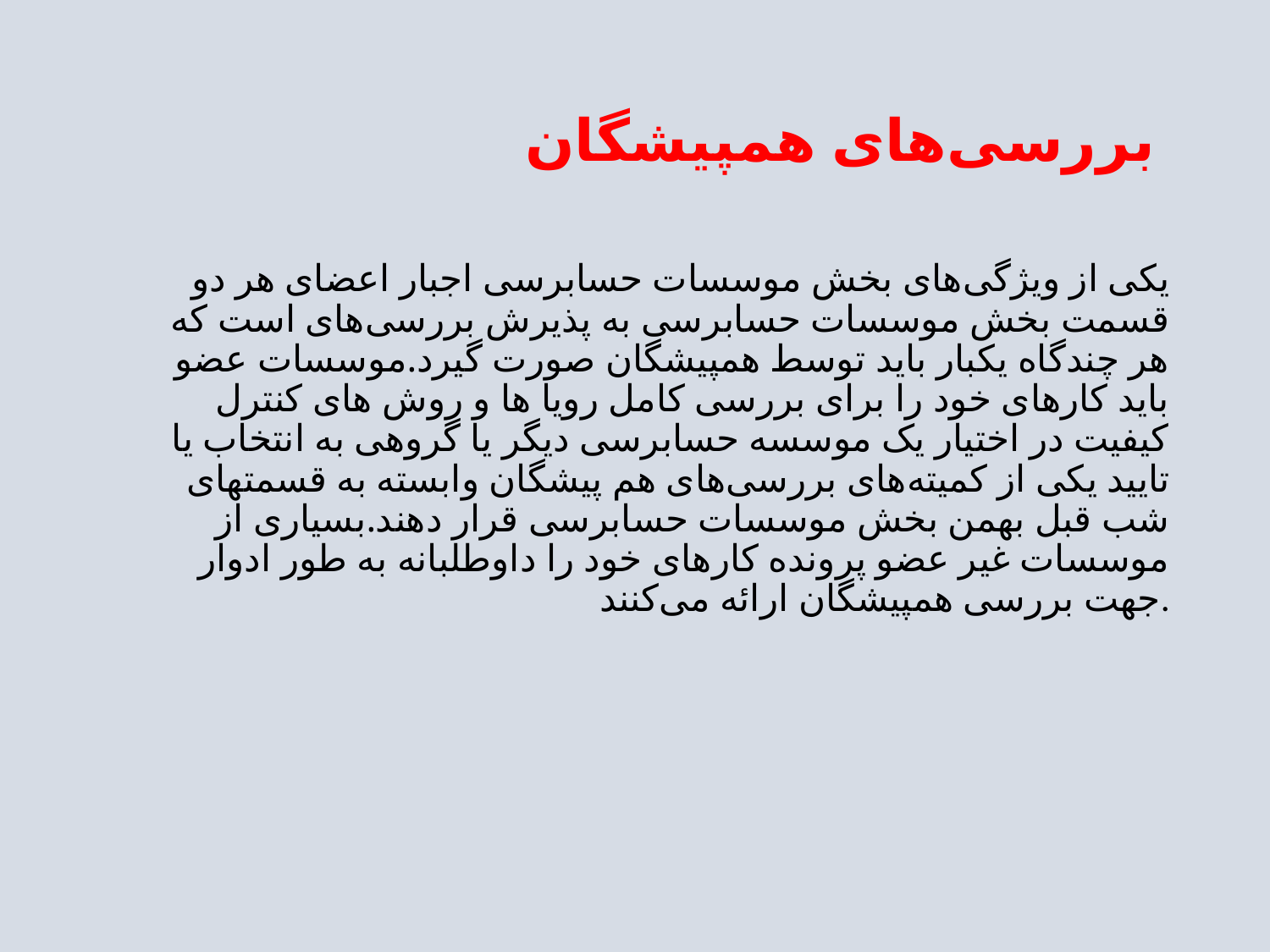

# بررسی‌های همپیشگان
یکی از ویژگی‌های بخش موسسات حسابرسی اجبار اعضای هر دو قسمت بخش موسسات حسابرسی به پذیرش بررسی‌های است که هر چندگاه یکبار باید توسط همپیشگان صورت گیرد.موسسات عضو باید کارهای خود را برای بررسی کامل رویا ها و روش های کنترل کیفیت در اختیار یک موسسه حسابرسی دیگر یا گروهی به انتخاب یا تایید یکی از کمیته‌های بررسی‌های هم پیشگان وابسته به قسمتهای شب قبل بهمن بخش موسسات حسابرسی قرار دهند.بسیاری از موسسات غیر عضو پرونده کارهای خود را داوطلبانه به طور ادوار جهت بررسی همپیشگان ارائه می‌کنند.